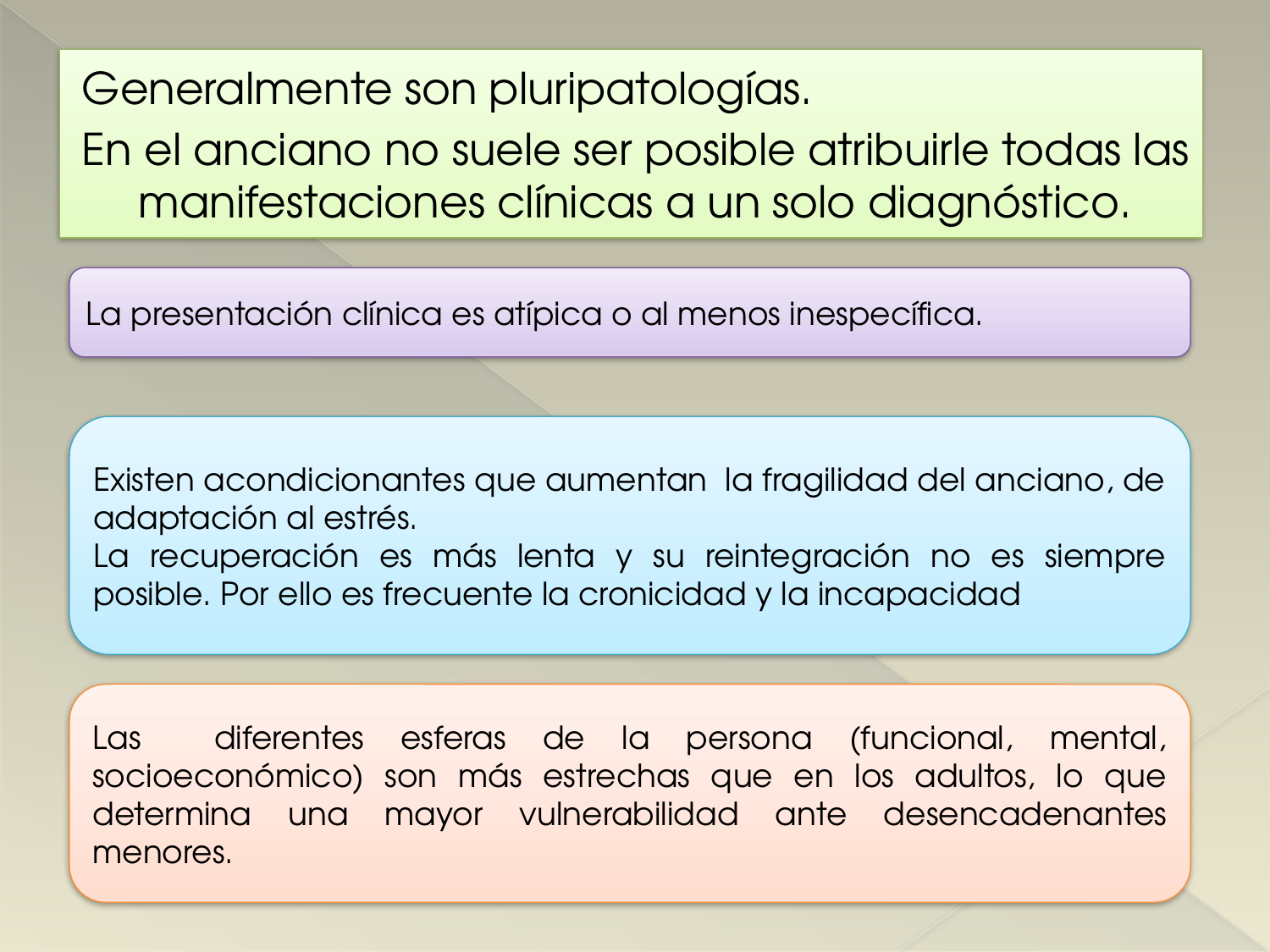

Generalmente son pluripatologías.
En el anciano no suele ser posible atribuirle todas las manifestaciones clínicas a un solo diagnóstico.
La presentación clínica es atípica o al menos inespecífica.
Existen acondicionantes que aumentan  la fragilidad del anciano, de adaptación al estrés.
La recuperación es más lenta y su reintegración no es siempre posible. Por ello es frecuente la cronicidad y la incapacidad
Las  diferentes esferas de la persona (funcional, mental, socioeconómico) son más estrechas que en los adultos, lo que determina una mayor vulnerabilidad ante desencadenantes menores.